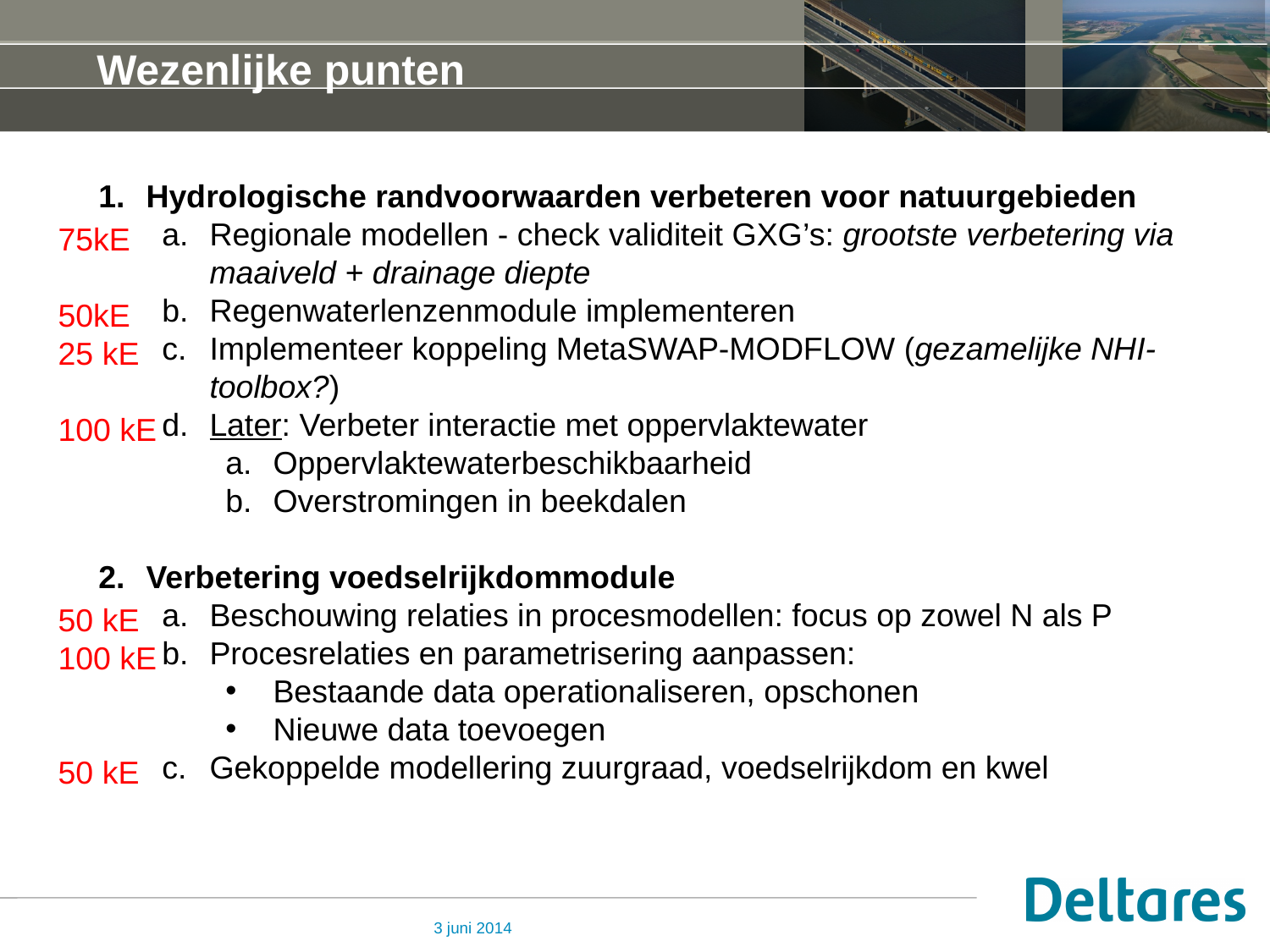

# Wezenlijke punten
Hydrologische randvoorwaarden verbeteren voor natuurgebieden
Regionale modellen - check validiteit GXG’s: grootste verbetering via maaiveld + drainage diepte
Regenwaterlenzenmodule implementeren
Implementeer koppeling MetaSWAP-MODFLOW (gezamelijke NHI-toolbox?)
Later: Verbeter interactie met oppervlaktewater
Oppervlaktewaterbeschikbaarheid
Overstromingen in beekdalen

Verbetering voedselrijkdommodule
Beschouwing relaties in procesmodellen: focus op zowel N als P
Procesrelaties en parametrisering aanpassen:
Bestaande data operationaliseren, opschonen
Nieuwe data toevoegen
Gekoppelde modellering zuurgraad, voedselrijkdom en kwel

75kE

50kE
25 kE

100 kE

50 kE
100 kE

50 kE
3 juni 2014